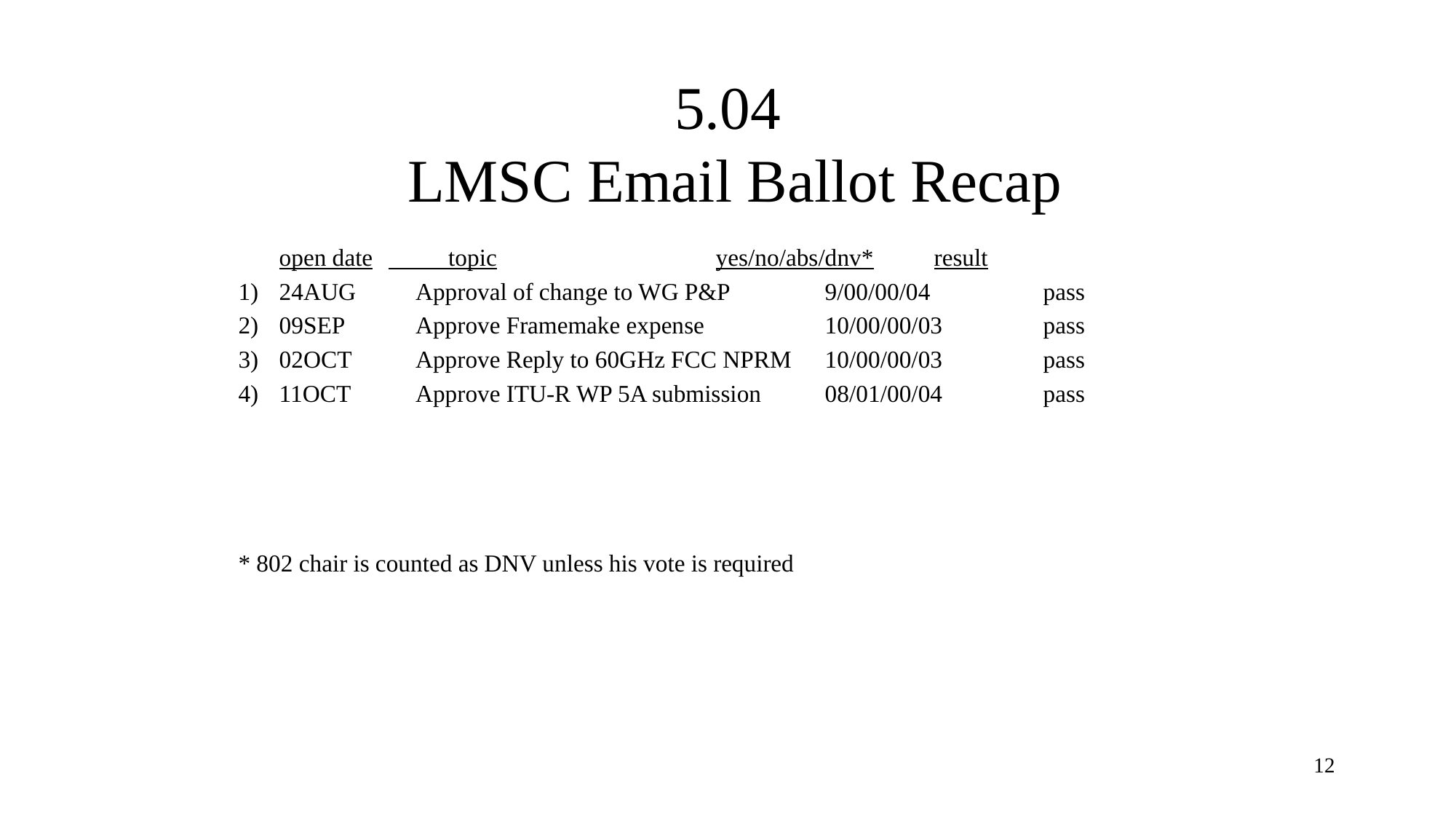

# 5.04 LMSC Email Ballot Recap
	open date	          topic			yes/no/abs/dnv*	result
24AUG	Approval of change to WG P&P	9/00/00/04		pass
09SEP	Approve Framemake expense 		10/00/00/03	pass
02OCT	Approve Reply to 60GHz FCC NPRM	10/00/00/03	pass
11OCT	Approve ITU-R WP 5A submission	08/01/00/04	pass

* 802 chair is counted as DNV unless his vote is required

12